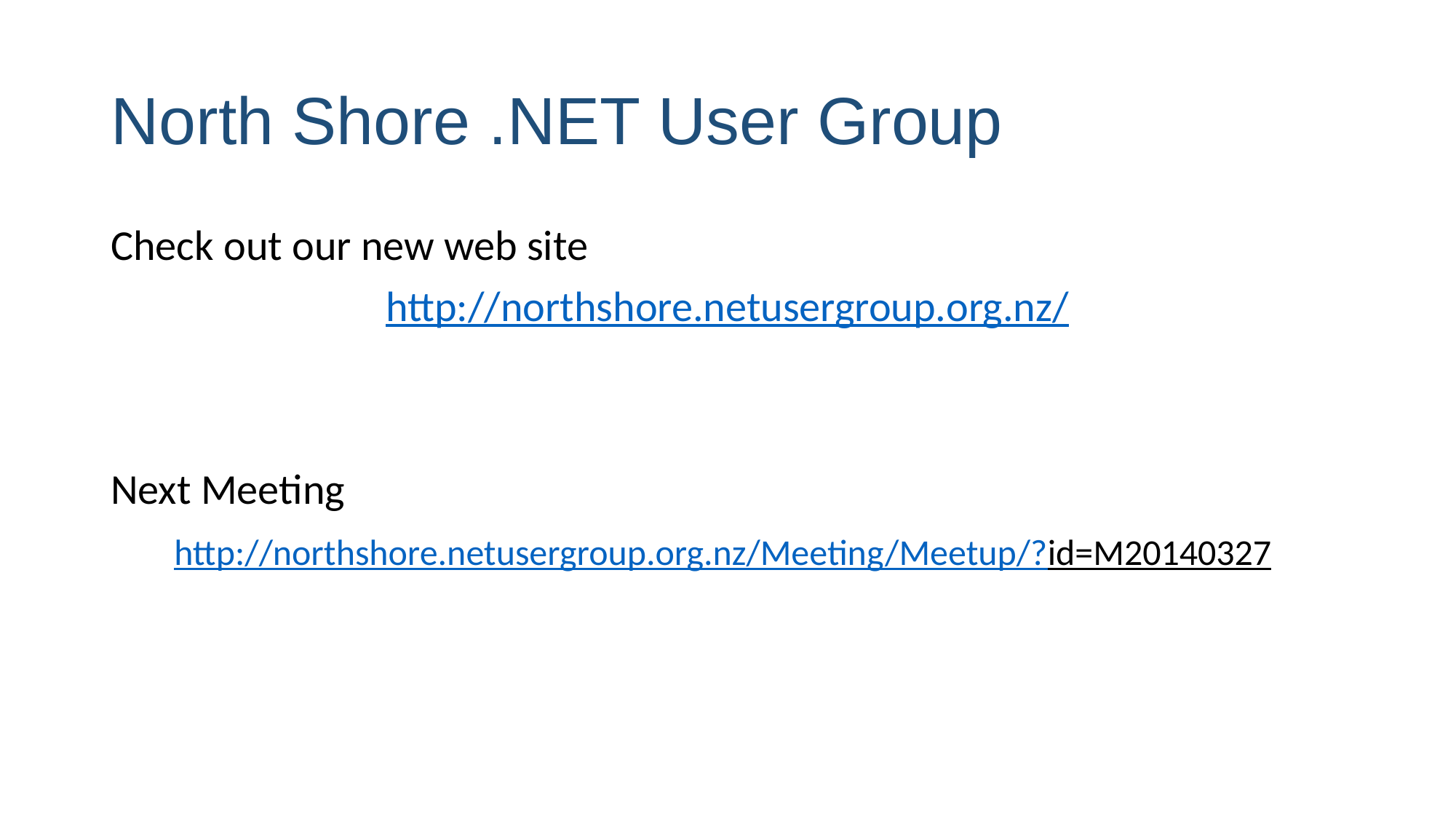

# North Shore .NET User Group
Check out our new web site
http://northshore.netusergroup.org.nz/

Next Meeting
http://northshore.netusergroup.org.nz/Meeting/Meetup/?id=M20140327